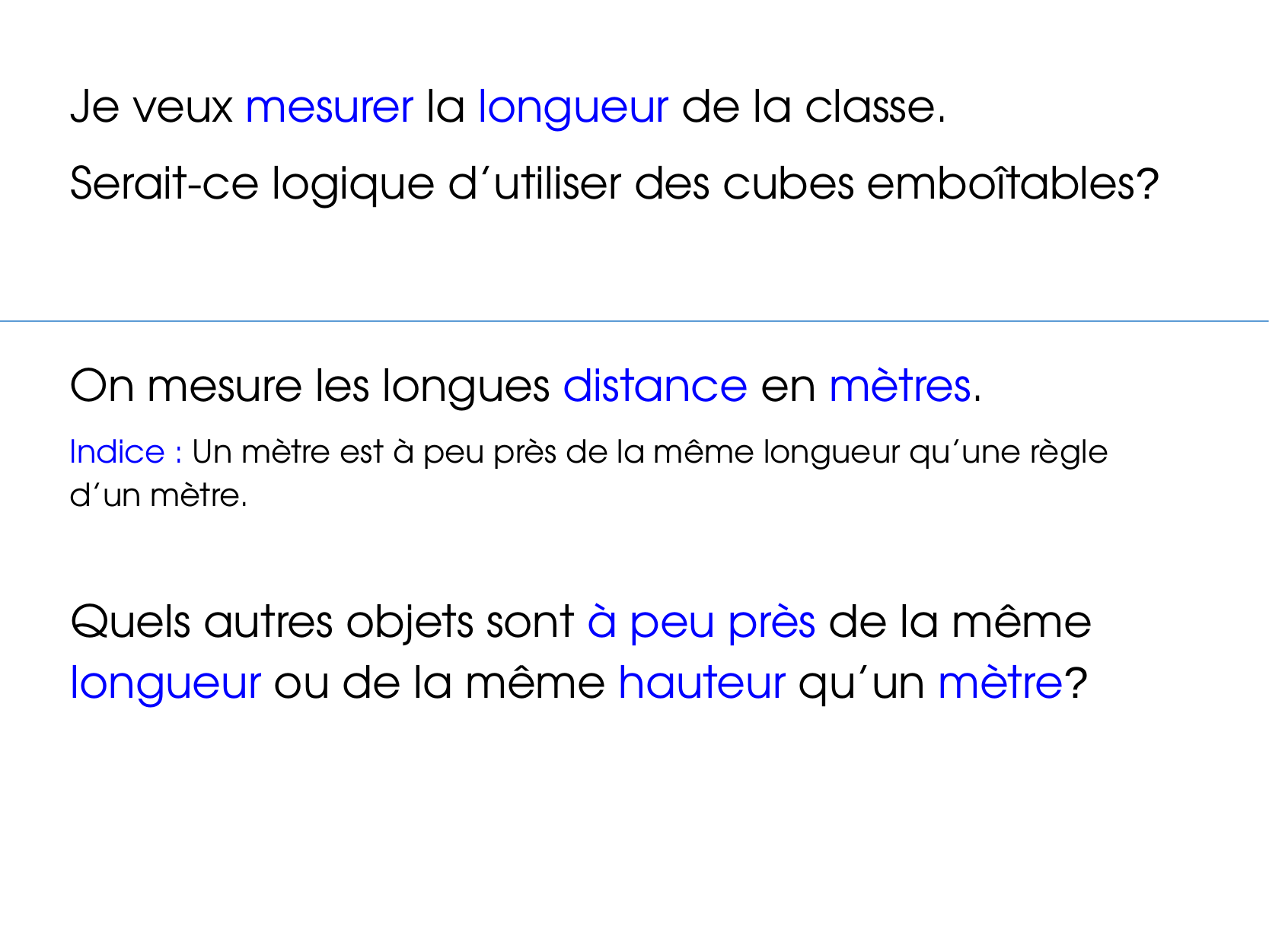

Je veux mesurer la longueur de la classe.
Serait-ce logique d’utiliser des cubes emboîtables?
On mesure les longues distance en mètres.
Indice : Un mètre est à peu près de la même longueur qu’une règle
d’un mètre.
Quels autres objets sont à peu près de la même longueur ou de la même hauteur qu’un mètre?